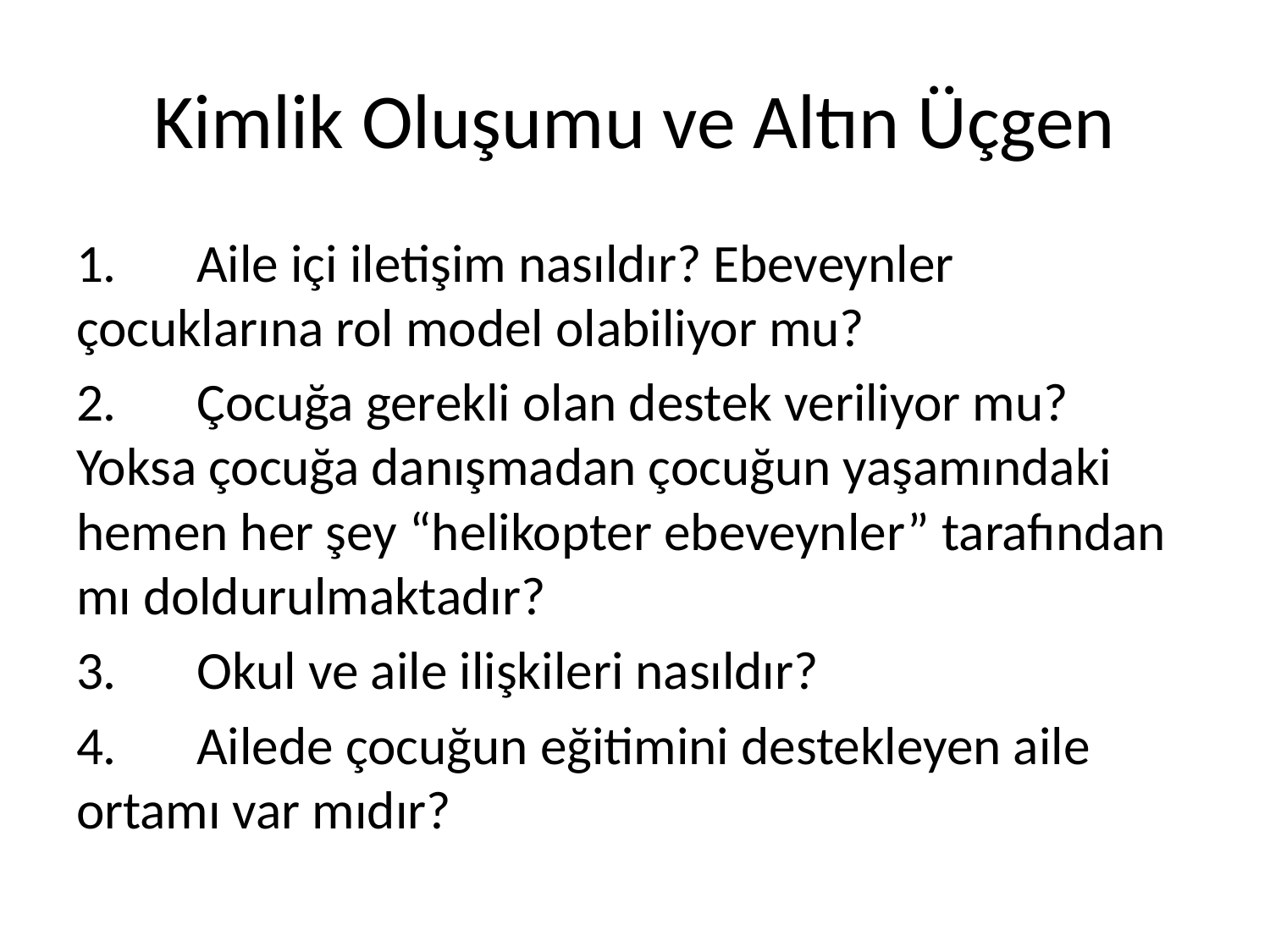

# Kimlik Oluşumu ve Altın Üçgen
1.	Aile içi iletişim nasıldır? Ebeveynler çocuklarına rol model olabiliyor mu?
2.	Çocuğa gerekli olan destek veriliyor mu? Yoksa çocuğa danışmadan çocuğun yaşamındaki hemen her şey “helikopter ebeveynler” tarafından mı doldurulmaktadır?
3.	Okul ve aile ilişkileri nasıldır?
4.	Ailede çocuğun eğitimini destekleyen aile ortamı var mıdır?